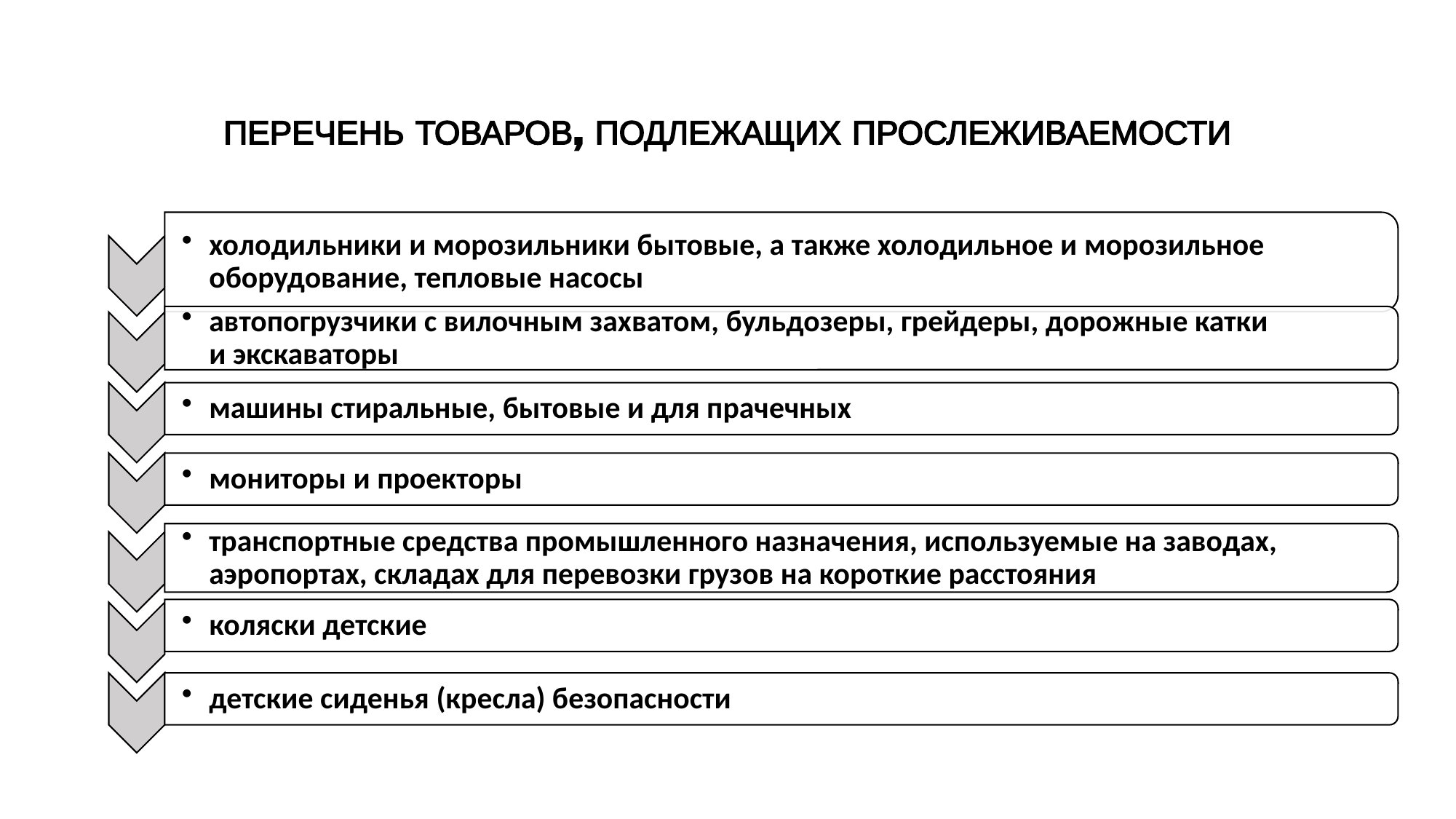

# ПЕРЕЧЕНЬ ТОВАРОВ, ПОДЛЕЖАЩИХ ПРОСЛЕЖИВАЕМОСТИ

холодильники и морозильники бытовые, а также холодильное и морозильное оборудование, тепловые насосы

автопогрузчики с вилочным захватом, бульдозеры, грейдеры, дорожные катки и экскаваторы

машины стиральные, бытовые и для прачечных

мониторы и проекторы

транспортные средства промышленного назначения, используемые на заводах, аэропортах, складах для перевозки грузов на короткие расстояния

коляски детские

детские сиденья (кресла) безопасности